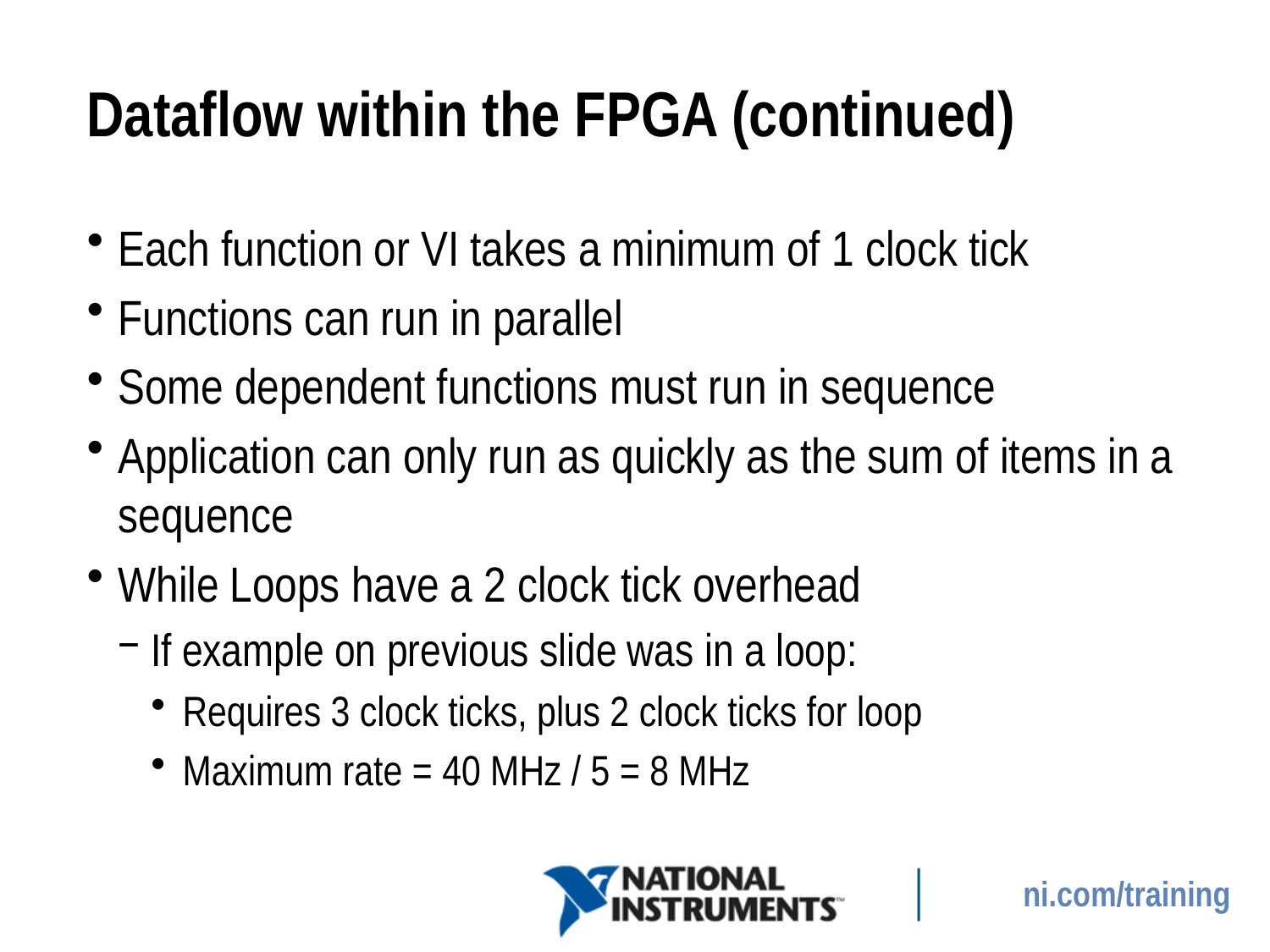

# Dataflow within the FPGA (continued)
Each function or VI takes a minimum of 1 clock tick
Functions can run in parallel
Some dependent functions must run in sequence
Application can only run as quickly as the sum of items in a sequence
While Loops have a 2 clock tick overhead
If example on previous slide was in a loop:
Requires 3 clock ticks, plus 2 clock ticks for loop
Maximum rate = 40 MHz / 5 = 8 MHz